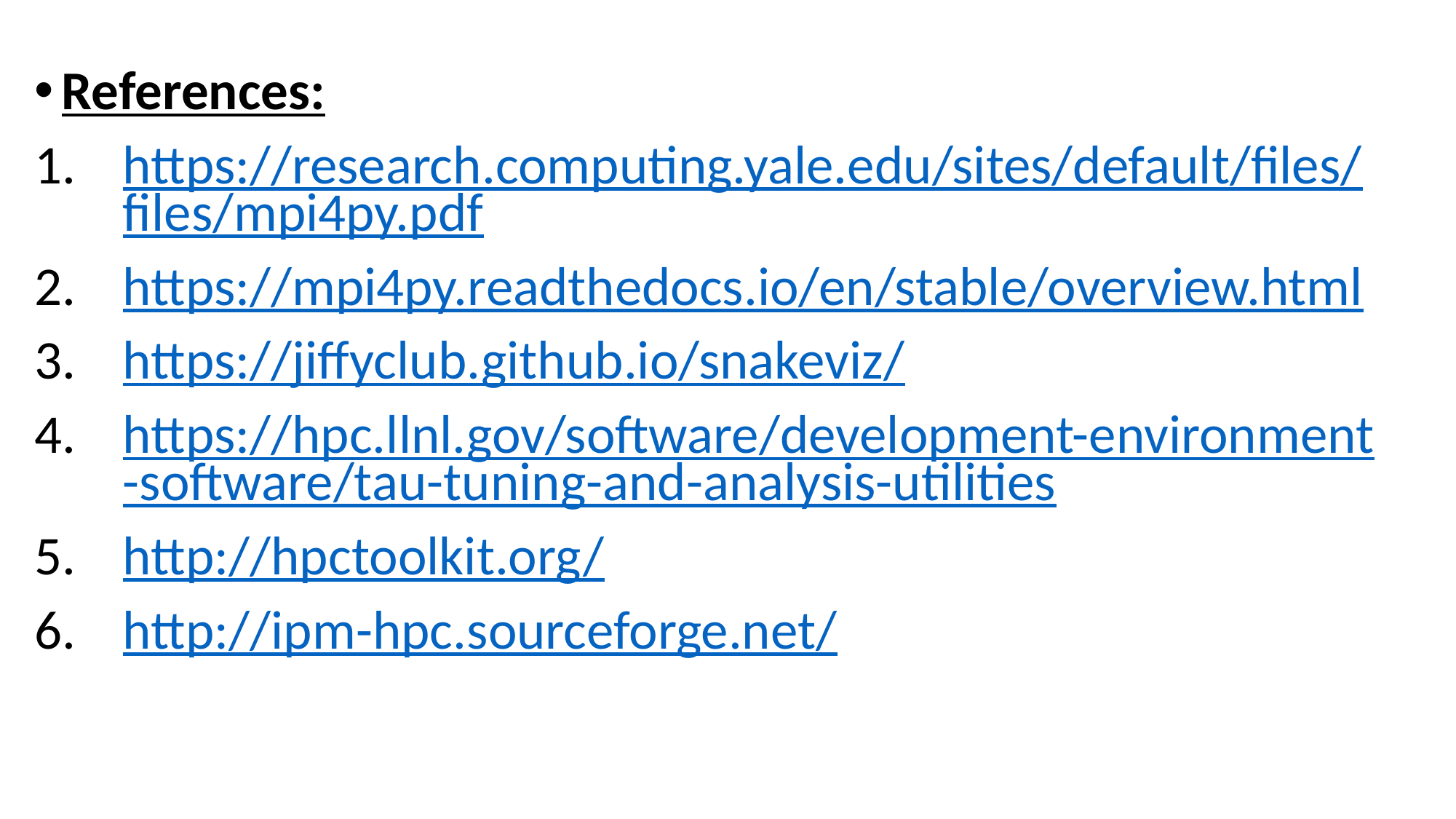

References:
https://research.computing.yale.edu/sites/default/files/files/mpi4py.pdf
https://mpi4py.readthedocs.io/en/stable/overview.html
https://jiffyclub.github.io/snakeviz/
https://hpc.llnl.gov/software/development-environment-software/tau-tuning-and-analysis-utilities
http://hpctoolkit.org/
http://ipm-hpc.sourceforge.net/